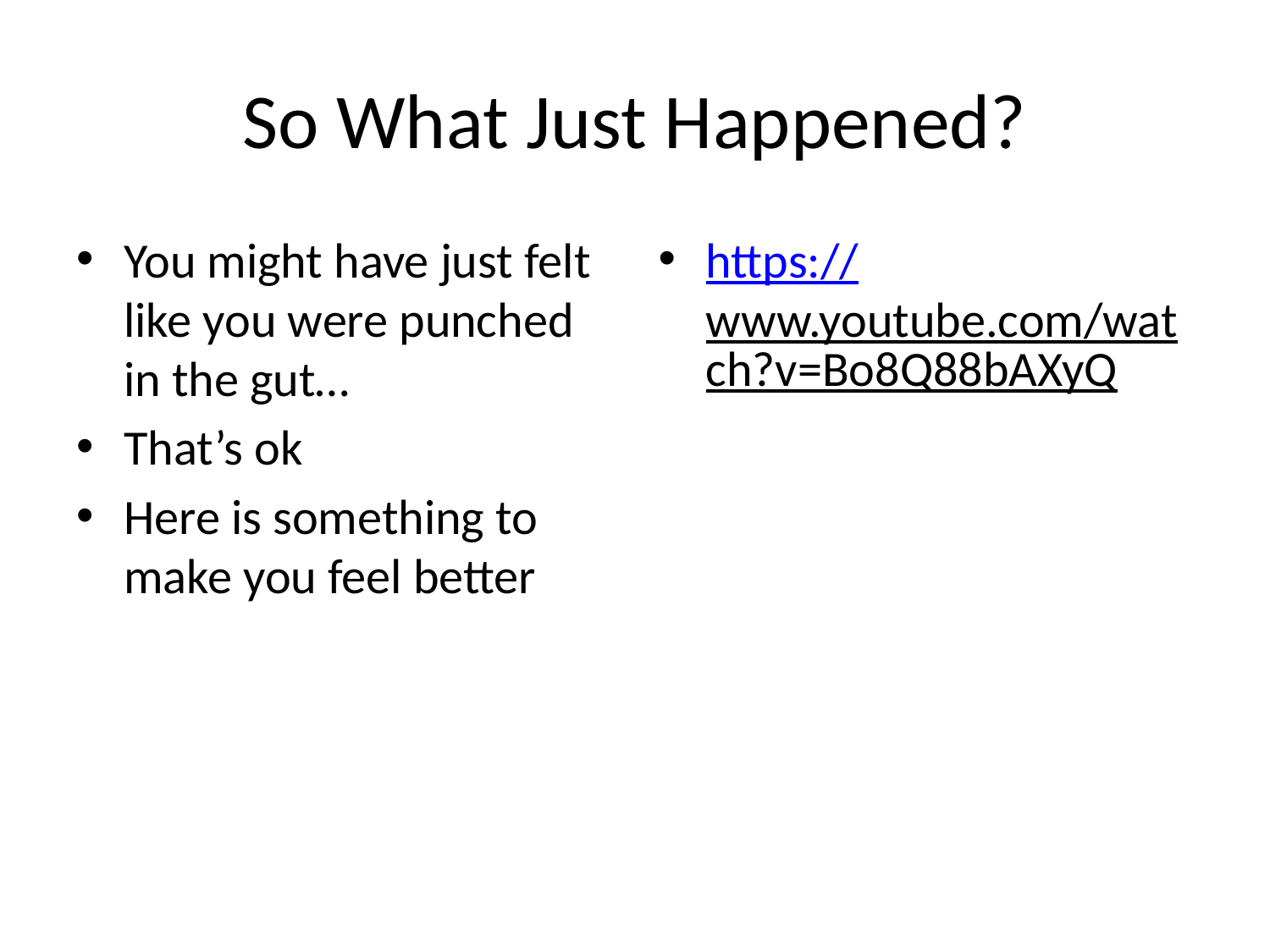

# So What Just Happened?
You might have just felt like you were punched in the gut…
That’s ok
Here is something to make you feel better

https://www.youtube.com/watch?v=Bo8Q88bAXyQ